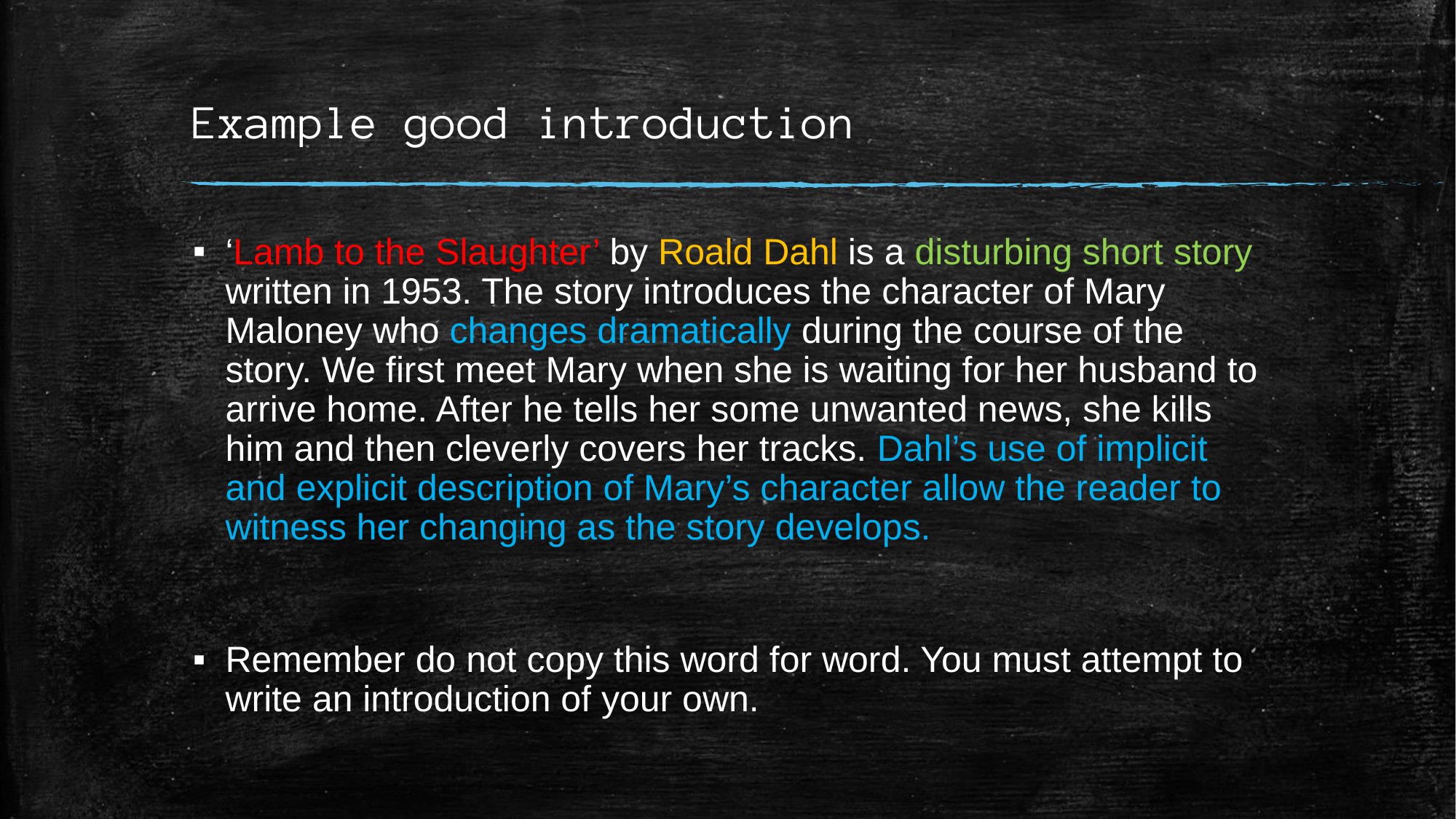

# Example good introduction
‘Lamb to the Slaughter’ by Roald Dahl is a disturbing short story written in 1953. The story introduces the character of Mary Maloney who changes dramatically during the course of the story. We first meet Mary when she is waiting for her husband to arrive home. After he tells her some unwanted news, she kills him and then cleverly covers her tracks. Dahl’s use of implicit and explicit description of Mary’s character allow the reader to witness her changing as the story develops.

Remember do not copy this word for word. You must attempt to write an introduction of your own.